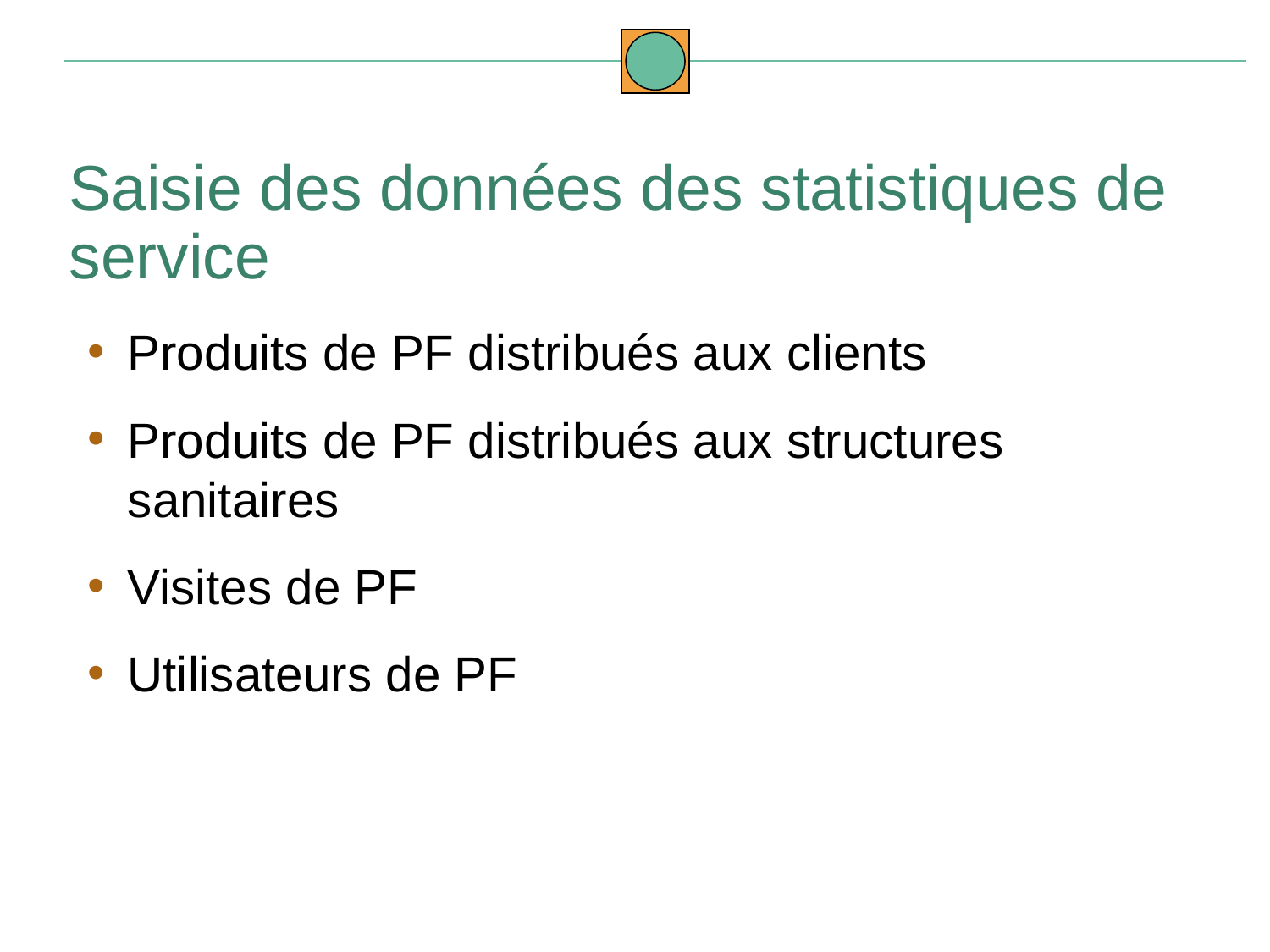

Saisie des données des statistiques de service
Produits de PF distribués aux clients
Produits de PF distribués aux structures sanitaires
Visites de PF
Utilisateurs de PF